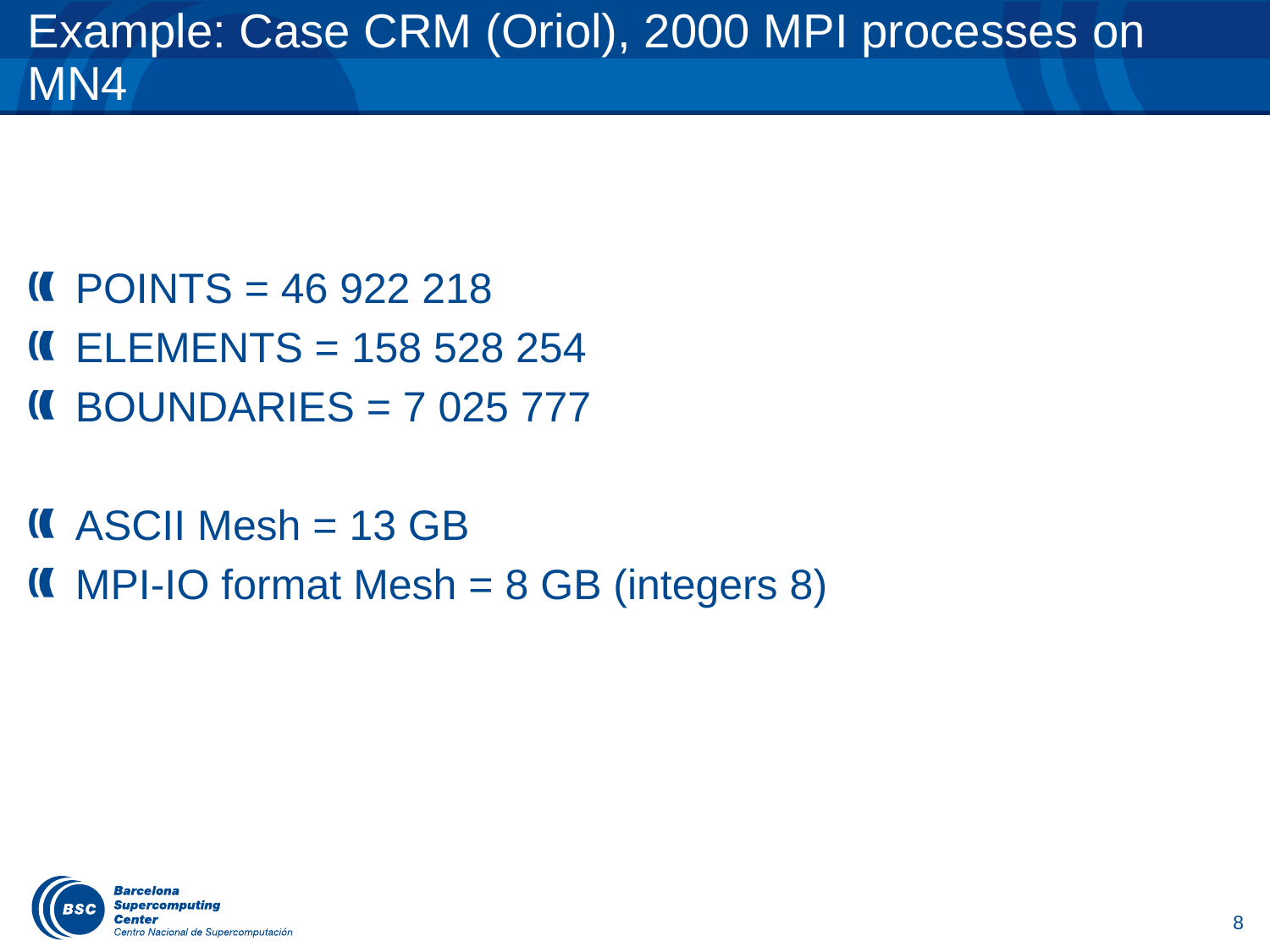

# Example: Case CRM (Oriol), 2000 MPI processes on MN4

POINTS = 46 922 218
ELEMENTS = 158 528 254
BOUNDARIES = 7 025 777

ASCII Mesh = 13 GB
MPI-IO format Mesh = 8 GB (integers 8)

8